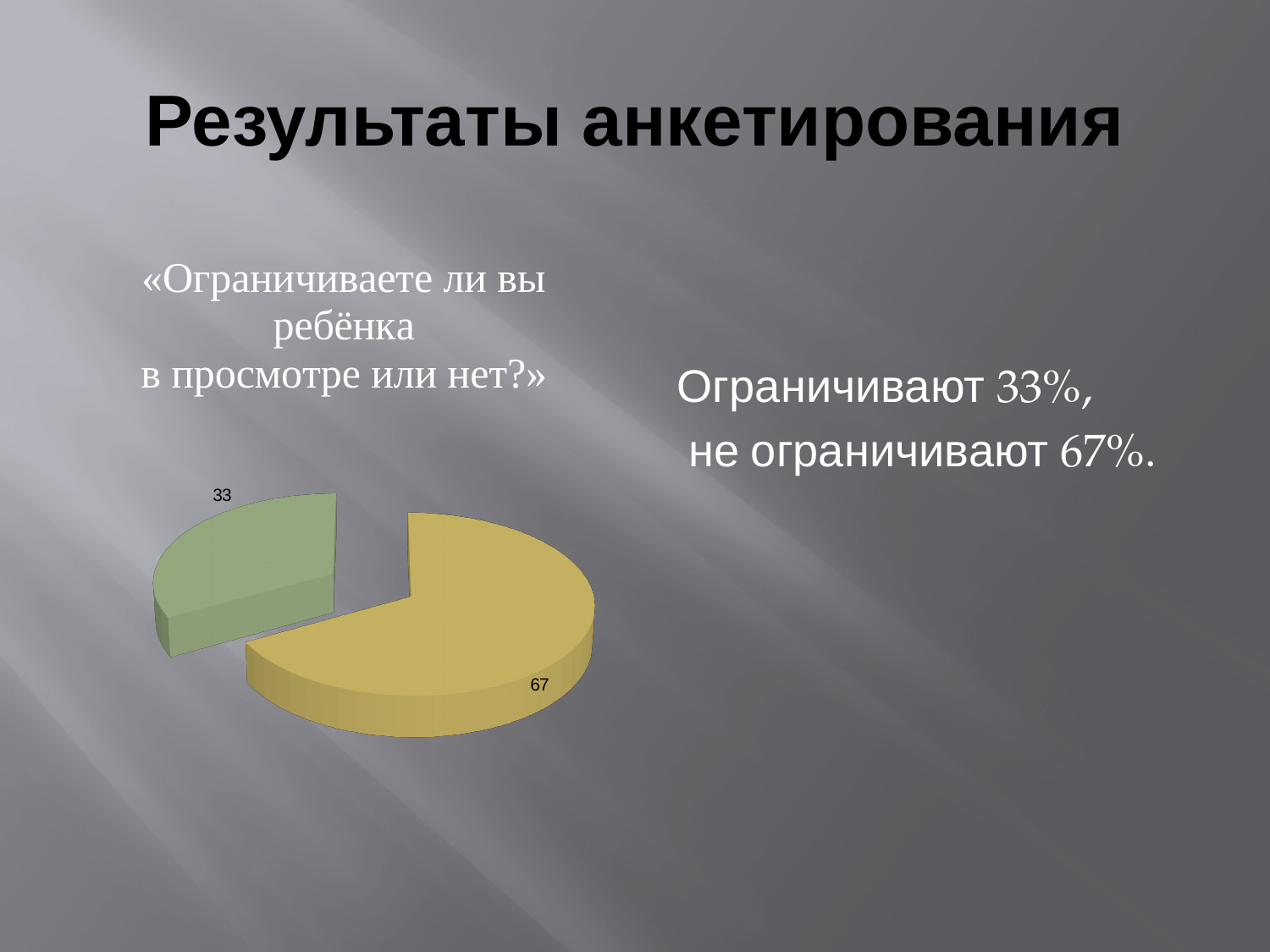

# Результаты анкетирования

[unsupported chart]

Ограничивают 33%,
 не ограничивают 67%.